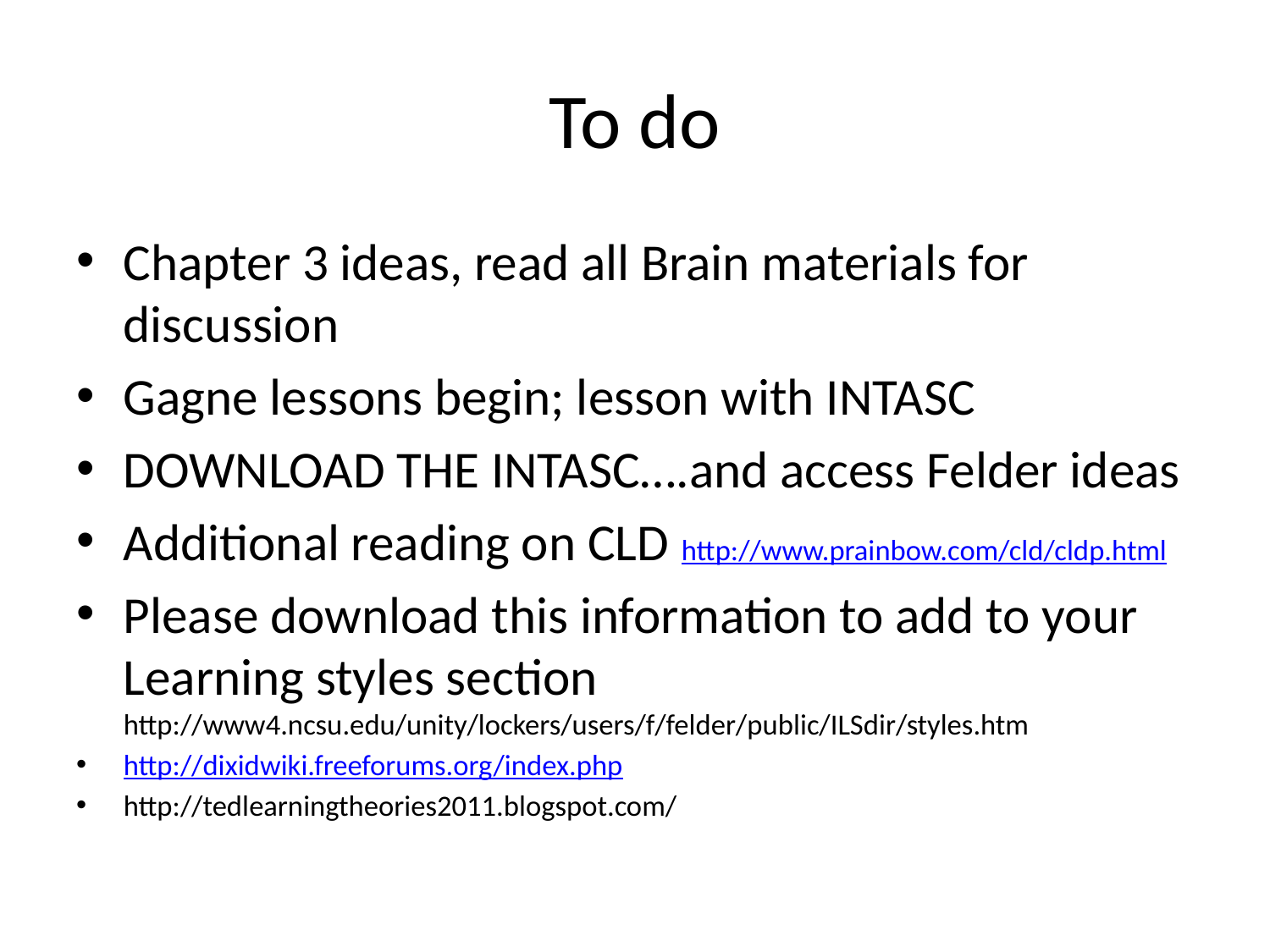

# To do
Chapter 3 ideas, read all Brain materials for discussion
Gagne lessons begin; lesson with INTASC
DOWNLOAD THE INTASC….and access Felder ideas
Additional reading on CLD http://www.prainbow.com/cld/cldp.html
Please download this information to add to your Learning styles section http://www4.ncsu.edu/unity/lockers/users/f/felder/public/ILSdir/styles.htm
http://dixidwiki.freeforums.org/index.php
http://tedlearningtheories2011.blogspot.com/